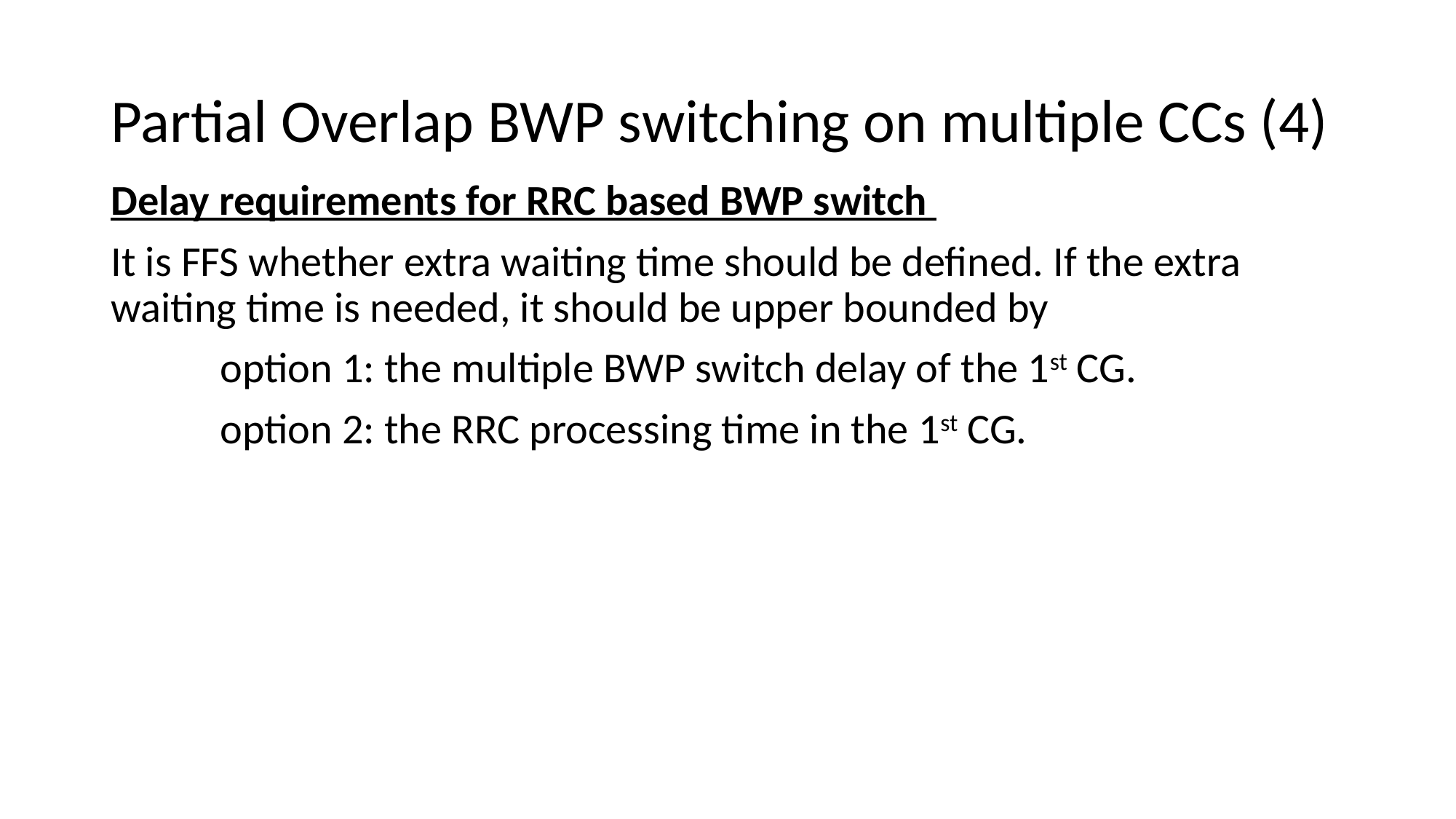

# Partial Overlap BWP switching on multiple CCs (4)
Delay requirements for RRC based BWP switch
It is FFS whether extra waiting time should be defined. If the extra waiting time is needed, it should be upper bounded by
	option 1: the multiple BWP switch delay of the 1st CG.
	option 2: the RRC processing time in the 1st CG.